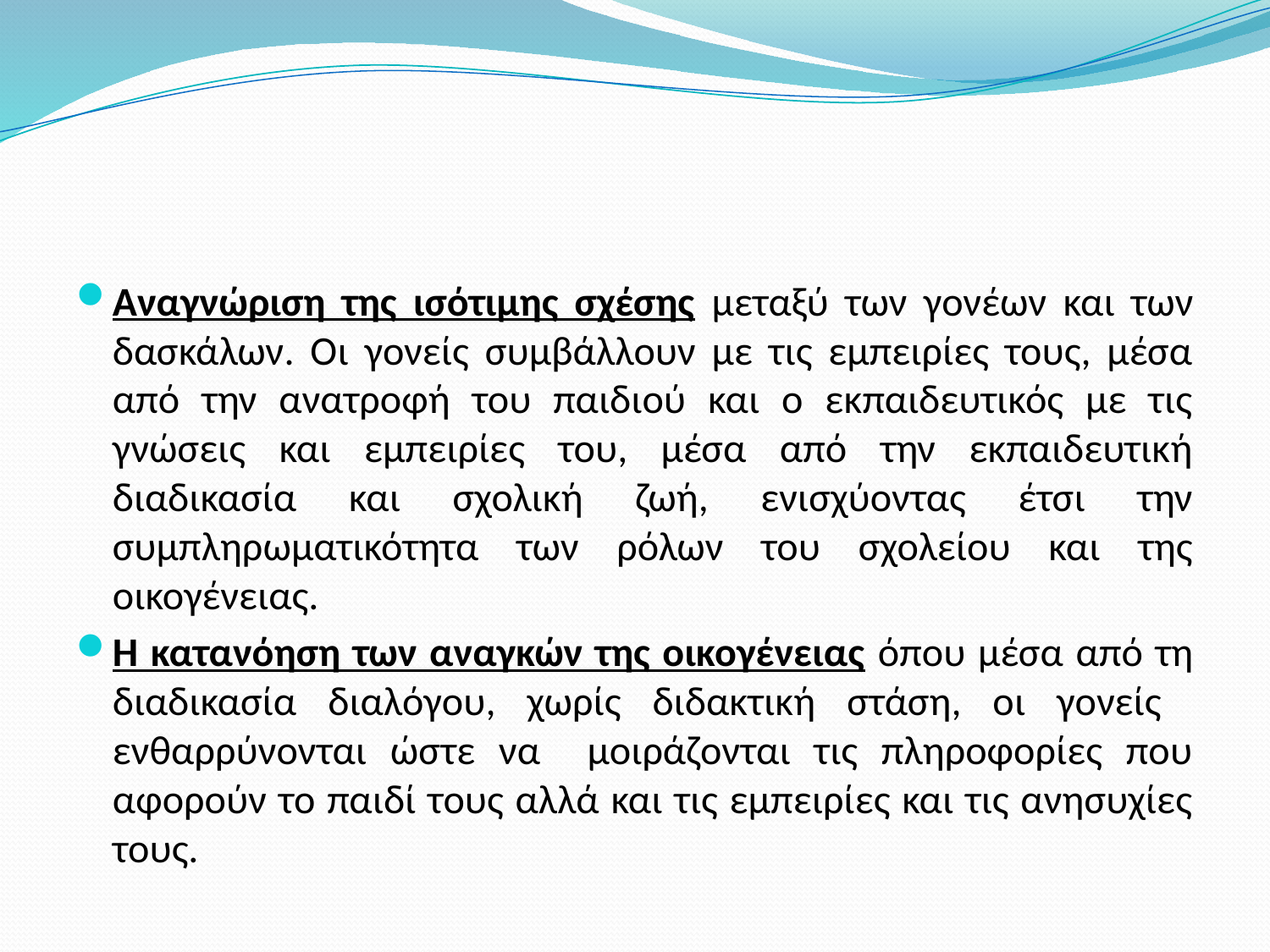

#
Αναγνώριση της ισότιμης σχέσης μεταξύ των γονέων και των δασκάλων. Οι γονείς συμβάλλουν με τις εμπειρίες τους, μέσα από την ανατροφή του παιδιού και ο εκπαιδευτικός με τις γνώσεις και εμπειρίες του, μέσα από την εκπαιδευτική διαδικασία και σχολική ζωή, ενισχύοντας έτσι την συμπληρωματικότητα των ρόλων του σχολείου και της οικογένειας.
Η κατανόηση των αναγκών της οικογένειας όπου μέσα από τη διαδικασία διαλόγου, χωρίς διδακτική στάση, οι γονείς  ενθαρρύνονται ώστε να  μοιράζονται τις πληροφορίες που αφορούν το παιδί τους αλλά και τις εμπειρίες και τις ανησυχίες τους.